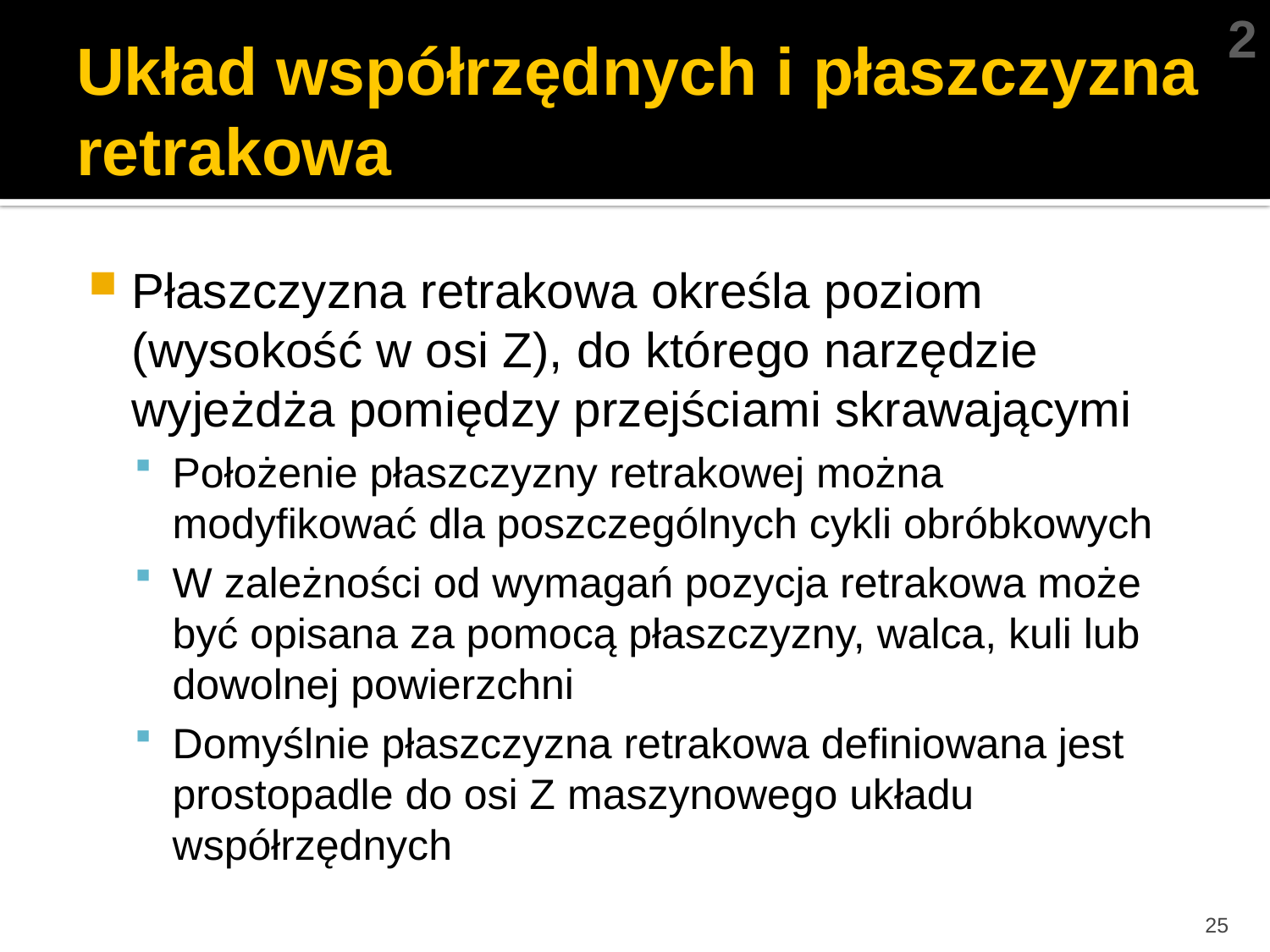

2
# Układ współrzędnych i płaszczyzna retrakowa
Płaszczyzna retrakowa określa poziom (wysokość w osi Z), do którego narzędzie wyjeżdża pomiędzy przejściami skrawającymi
Położenie płaszczyzny retrakowej można  modyfikować dla poszczególnych cykli obróbkowych
W zależności od wymagań pozycja retrakowa może być opisana za pomocą płaszczyzny, walca, kuli lub dowolnej powierzchni
Domyślnie płaszczyzna retrakowa definiowana jest prostopadle do osi Z maszynowego układu współrzędnych
25